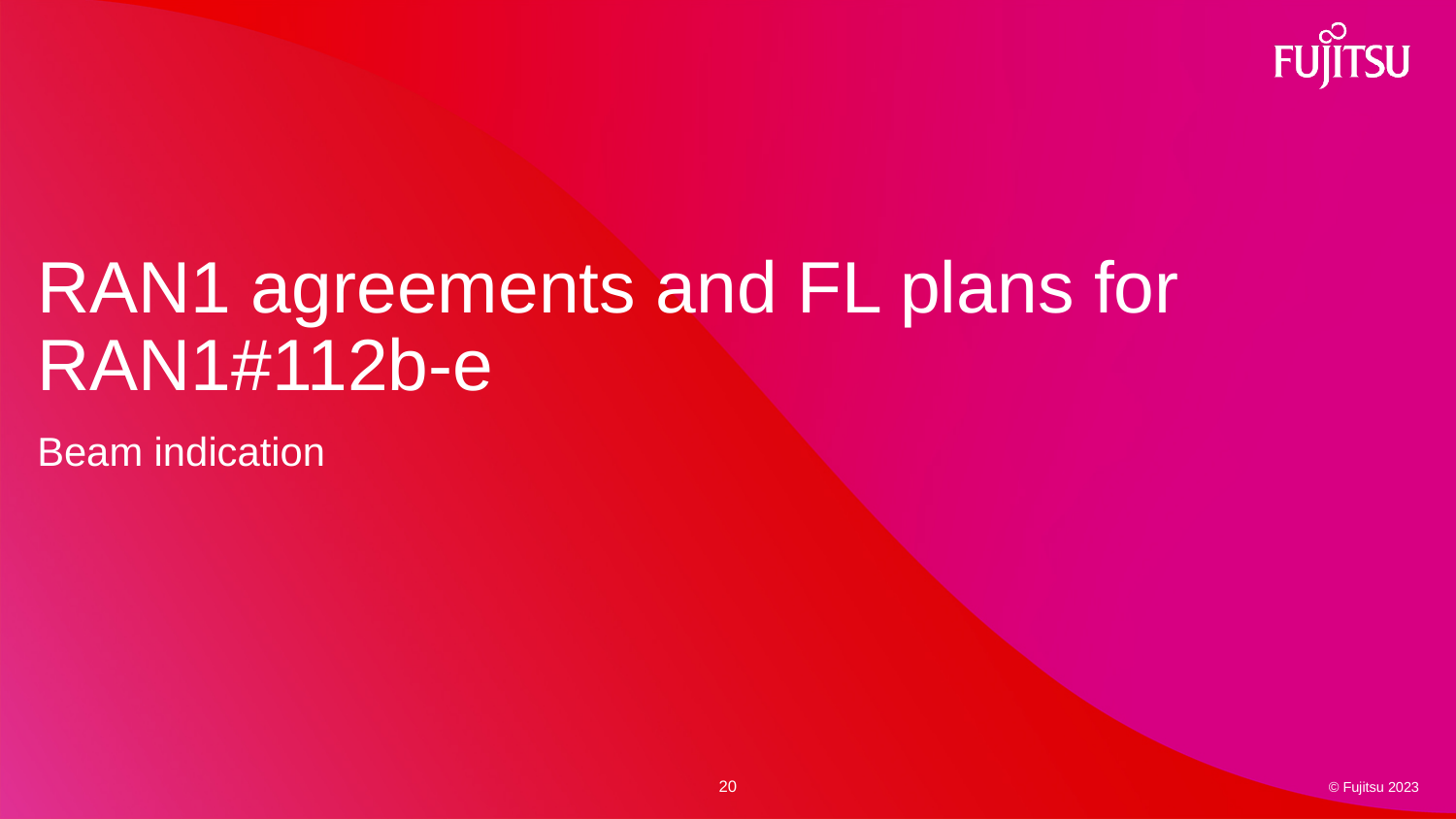

# RAN1 agreements and FL plans for RAN1#112b-e
Beam indication
20
© Fujitsu 2023